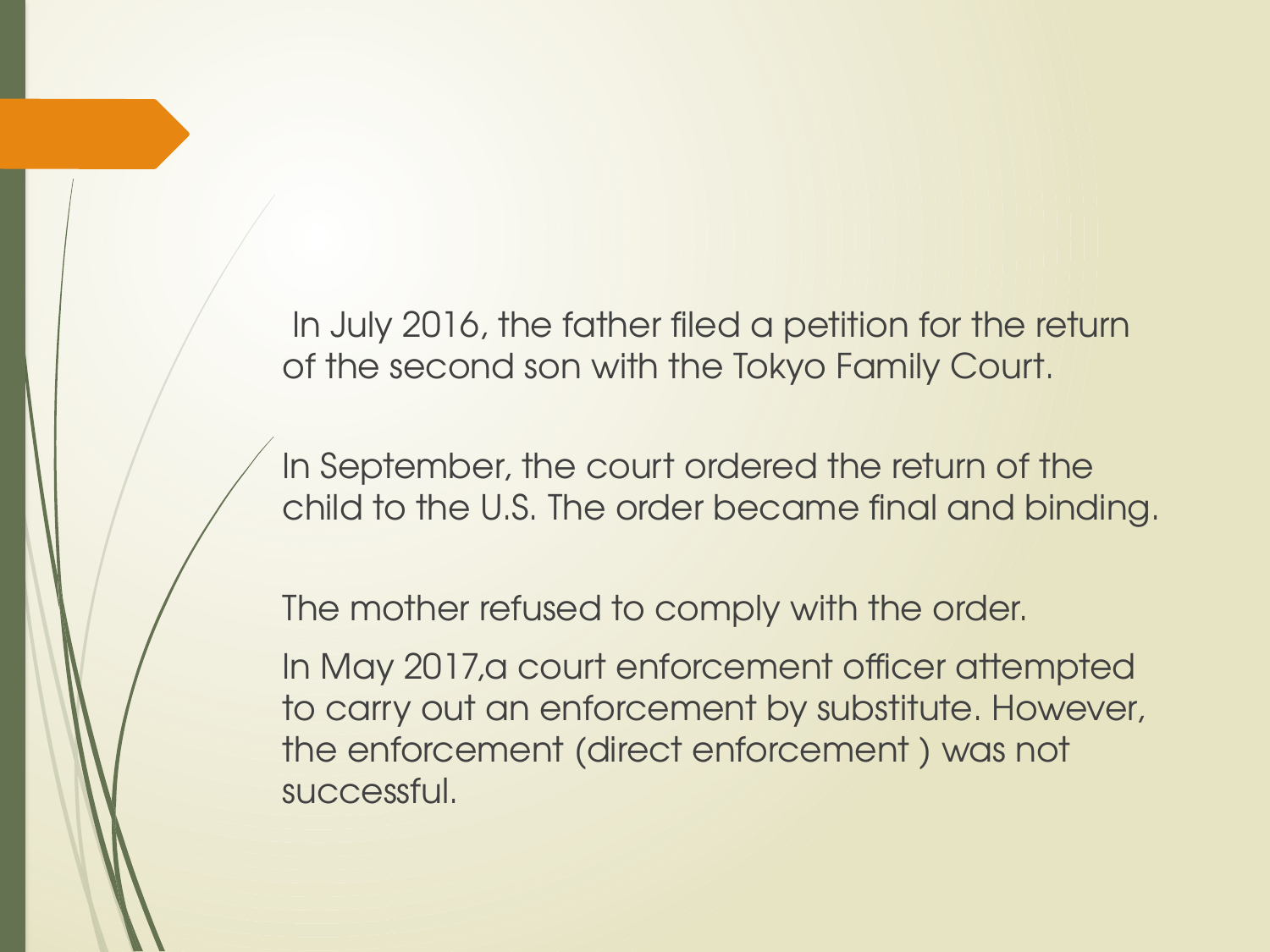

#
 In July 2016, the father filed a petition for the return of the second son with the Tokyo Family Court.
In September, the court ordered the return of the child to the U.S. The order became final and binding.
The mother refused to comply with the order.
In May 2017,a court enforcement officer attempted to carry out an enforcement by substitute. However, the enforcement (direct enforcement ) was not successful.